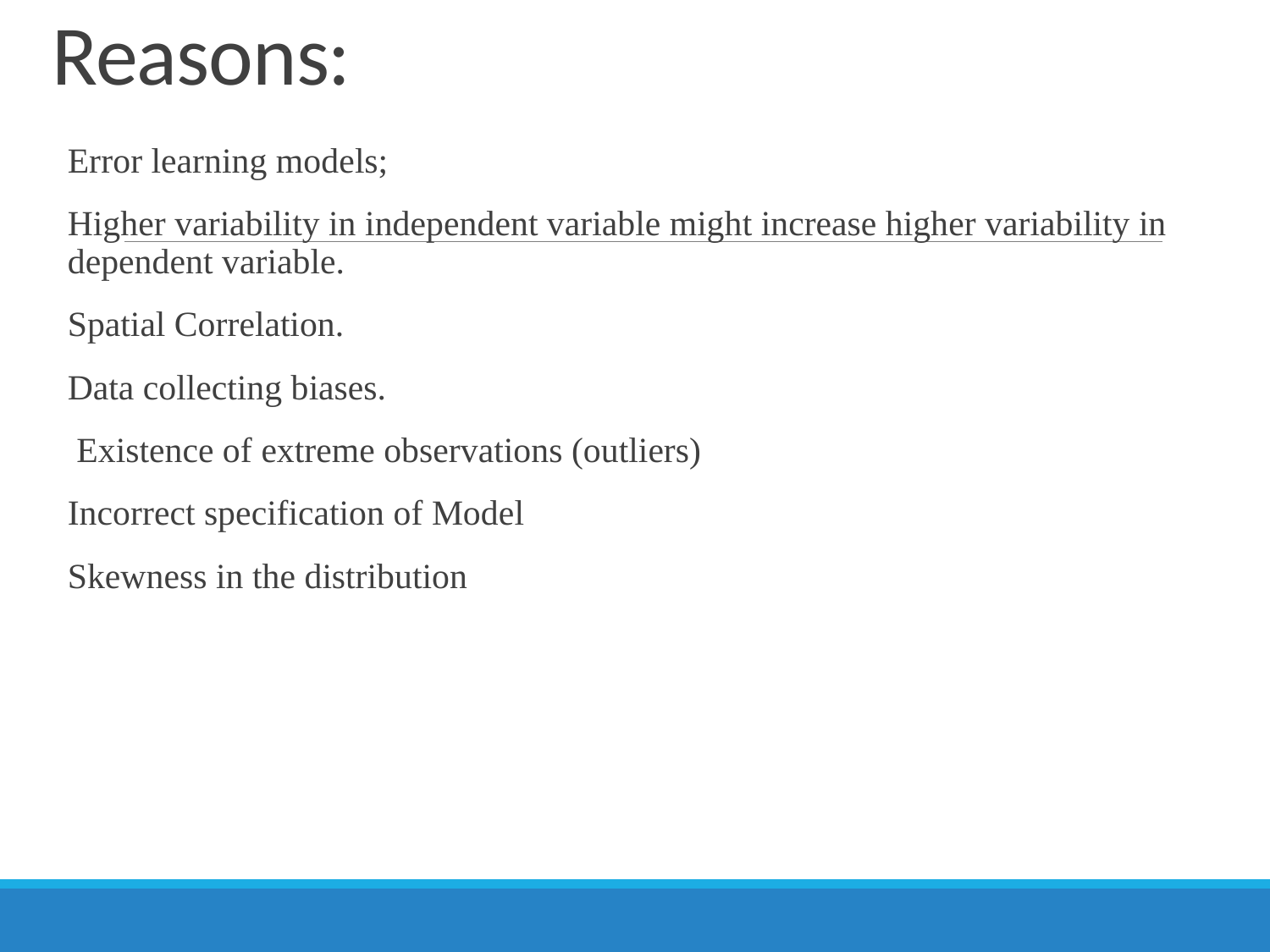

# Reasons:
Error learning models;
Higher variability in independent variable might increase higher variability in dependent variable.
Spatial Correlation.
Data collecting biases.
 Existence of extreme observations (outliers)
Incorrect specification of Model
Skewness in the distribution